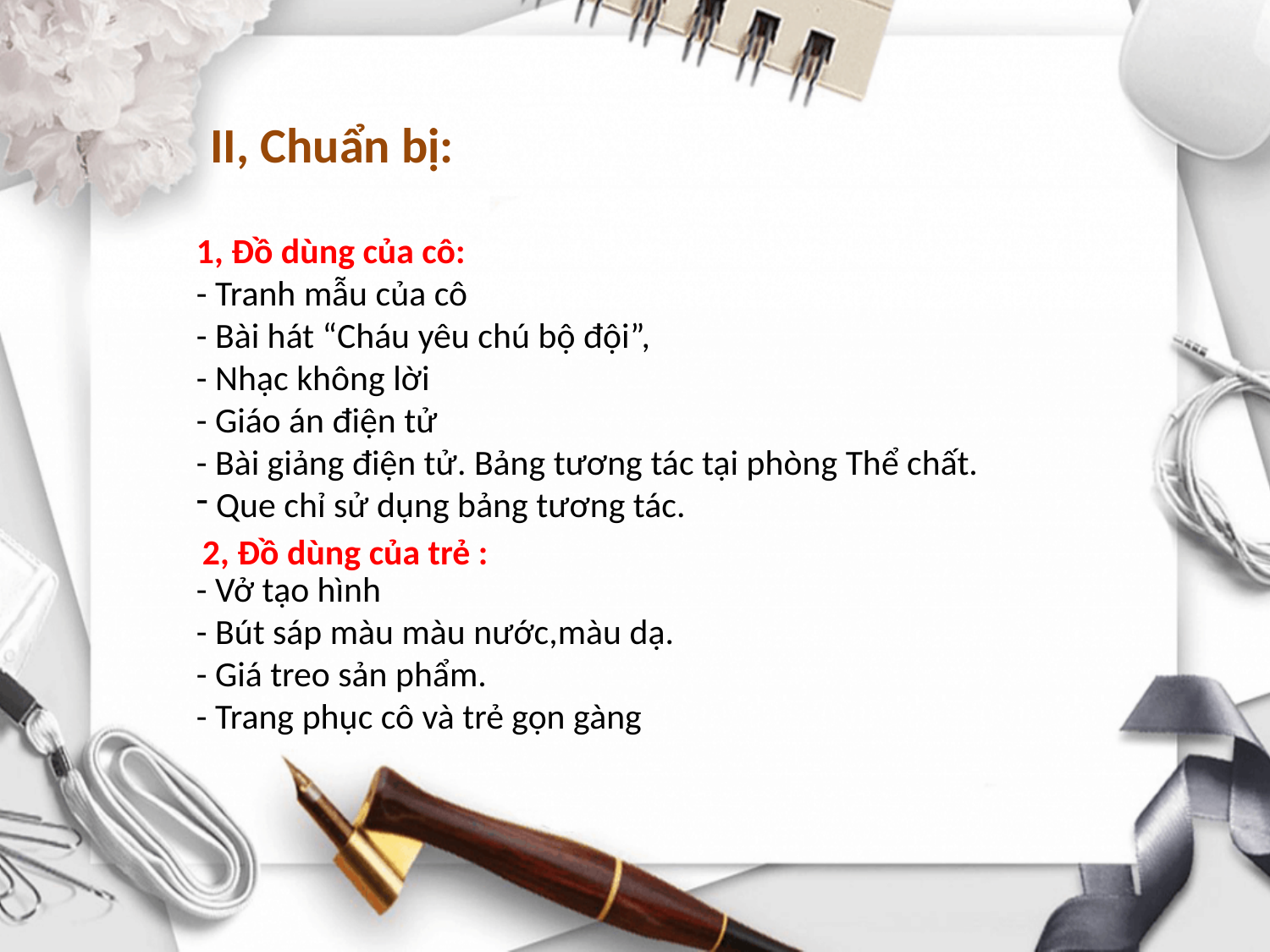

II, Chuẩn bị:
1, Đồ dùng của cô:
- Tranh mẫu của cô
- Bài hát “Cháu yêu chú bộ đội”,
- Nhạc không lời
- Giáo án điện tử
- Bài giảng điện tử. Bảng tương tác tại phòng Thể chất.
 Que chỉ sử dụng bảng tương tác.

- Vở tạo hình
- Bút sáp màu màu nước,màu dạ.
- Giá treo sản phẩm.
- Trang phục cô và trẻ gọn gàng

2, Đồ dùng của trẻ :